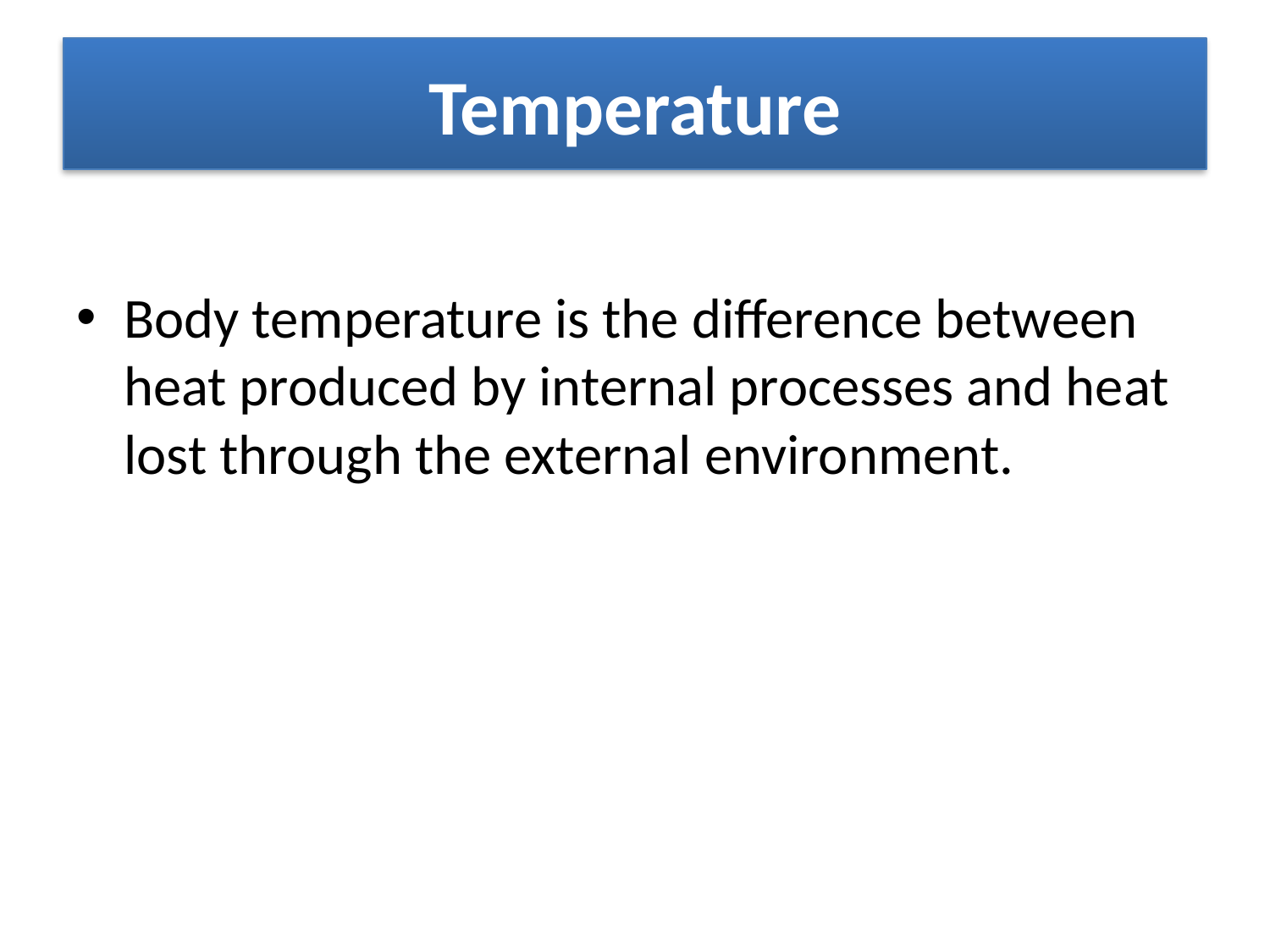

# Temperature

Body temperature is the difference between heat produced by internal processes and heat lost through the external environment.